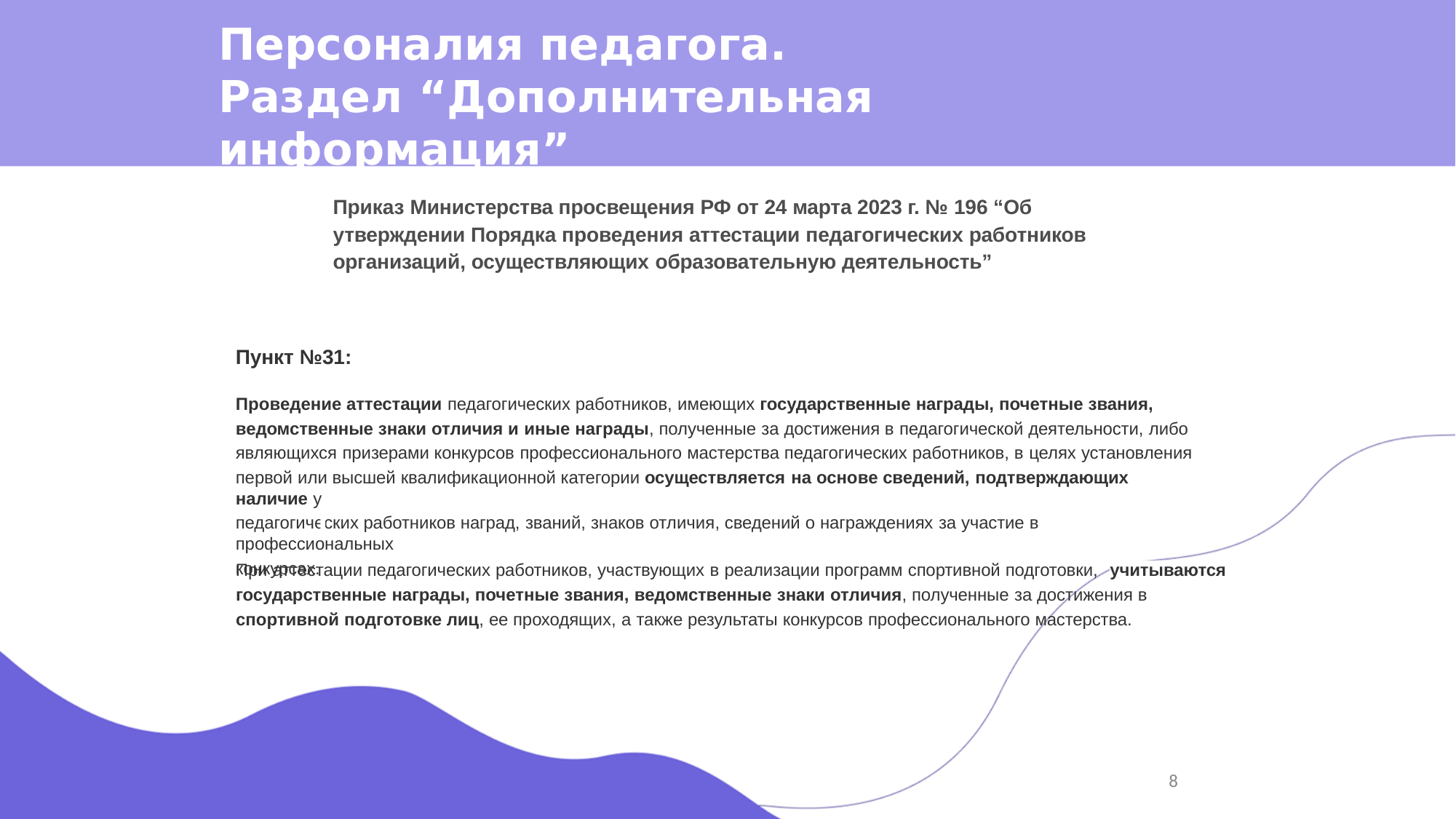

# Персоналия педагога.
Раздел “Дополнительная информация”
Приказ Министерства просвещения РФ от 24 марта 2023 г. № 196 “Об  утверждении Порядка проведения аттестации педагогических работников  организаций, осуществляющих образовательную деятельность”

Пункт №31:

Проведение аттестации педагогических работников, имеющих государственные награды, почетные звания,
ведомственные знаки отличия и иные награды, полученные за достижения в педагогической деятельности, либо  являющихся призерами конкурсов профессионального мастерства педагогических работников, в целях установления
первой или высшей квалификационной категории осуществляется на основе сведений, подтверждающих наличие у
педагогических работников наград, званий, знаков отличия, сведений о награждениях за участие в профессиональных
конкурсах.

При аттестации педагогических работников, участвующих в реализации программ спортивной подготовки,
учитываются
государственные награды, почетные звания, ведомственные знаки отличия, полученные за достижения в
спортивной подготовке лиц, ее проходящих, а также результаты конкурсов профессионального мастерства.

8